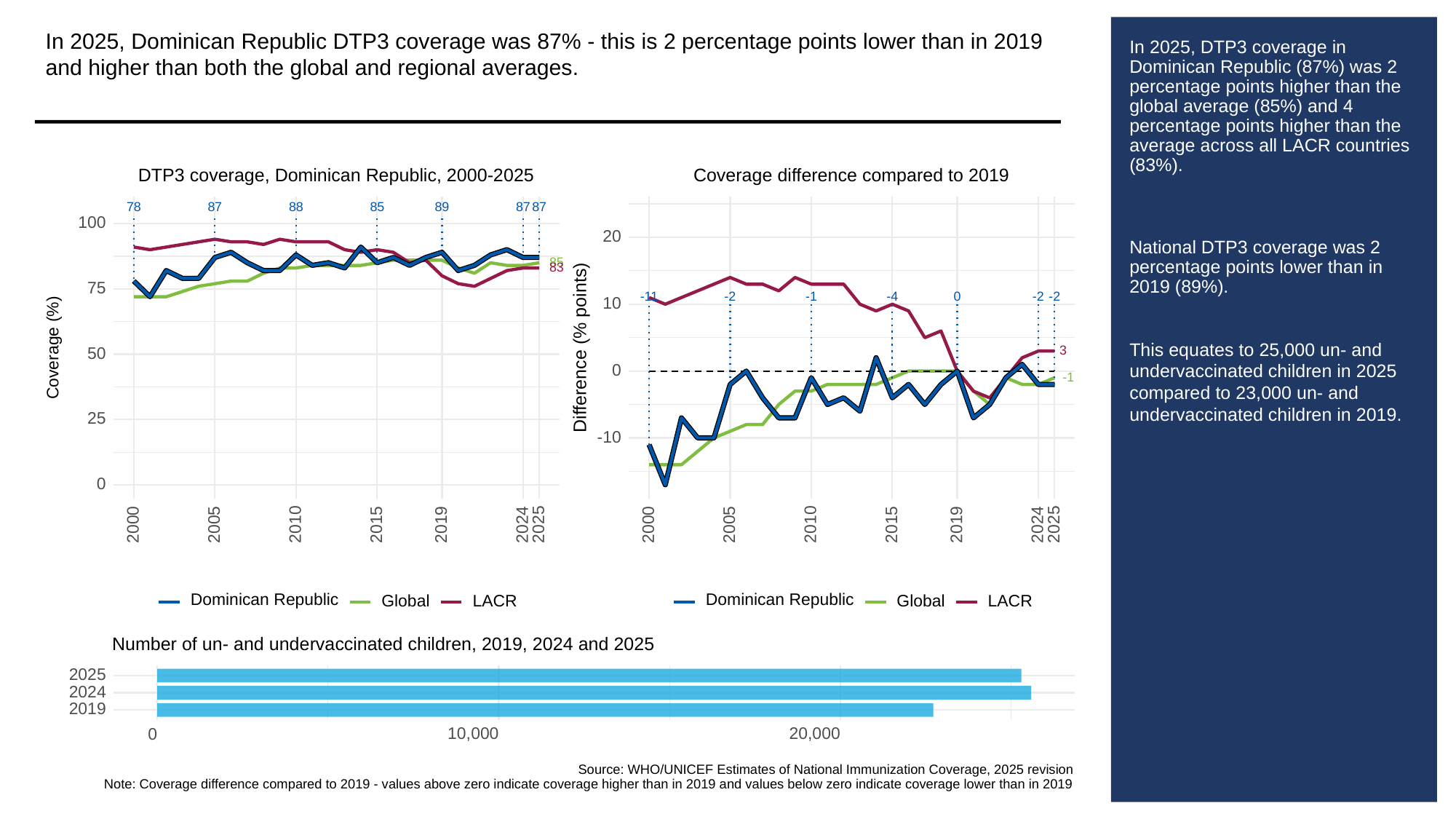

In 2025, Dominican Republic DTP3 coverage was 87% - this is 2 percentage points lower than in 2019 and higher than both the global and regional averages.
# In 2025, DTP3 coverage in Dominican Republic (87%) was 2 percentage points higher than the global average (85%) and 4 percentage points higher than the average across all LACR countries (83%).

National DTP3 coverage was 2 percentage points lower than in 2019 (89%).

This equates to 25,000 un- and undervaccinated children in 2025 compared to 23,000 un- and undervaccinated children in 2019.

Coverage difference compared to 2019
DTP3 coverage, Dominican Republic, 2000-2025

78
87
88
85
89
87
87

100

20

85

83

75

0
-11
-2
-1
-2
-2
-4
10

Difference (% points)
Coverage (%)
3
50

0

-1

25

-10

0

2000
2005
2010
2015
2019
2024
2025
2000
2005
2010
2015
2019
2024
2025
Dominican Republic
Dominican Republic
Global
LACR
Global
LACR

Number of un- and undervaccinated children, 2019, 2024 and 2025

2025

2024

2019

10,000
20,000
0
Source: WHO/UNICEF Estimates of National Immunization Coverage, 2025 revision
Note: Coverage difference compared to 2019 - values above zero indicate coverage higher than in 2019 and values below zero indicate coverage lower than in 2019